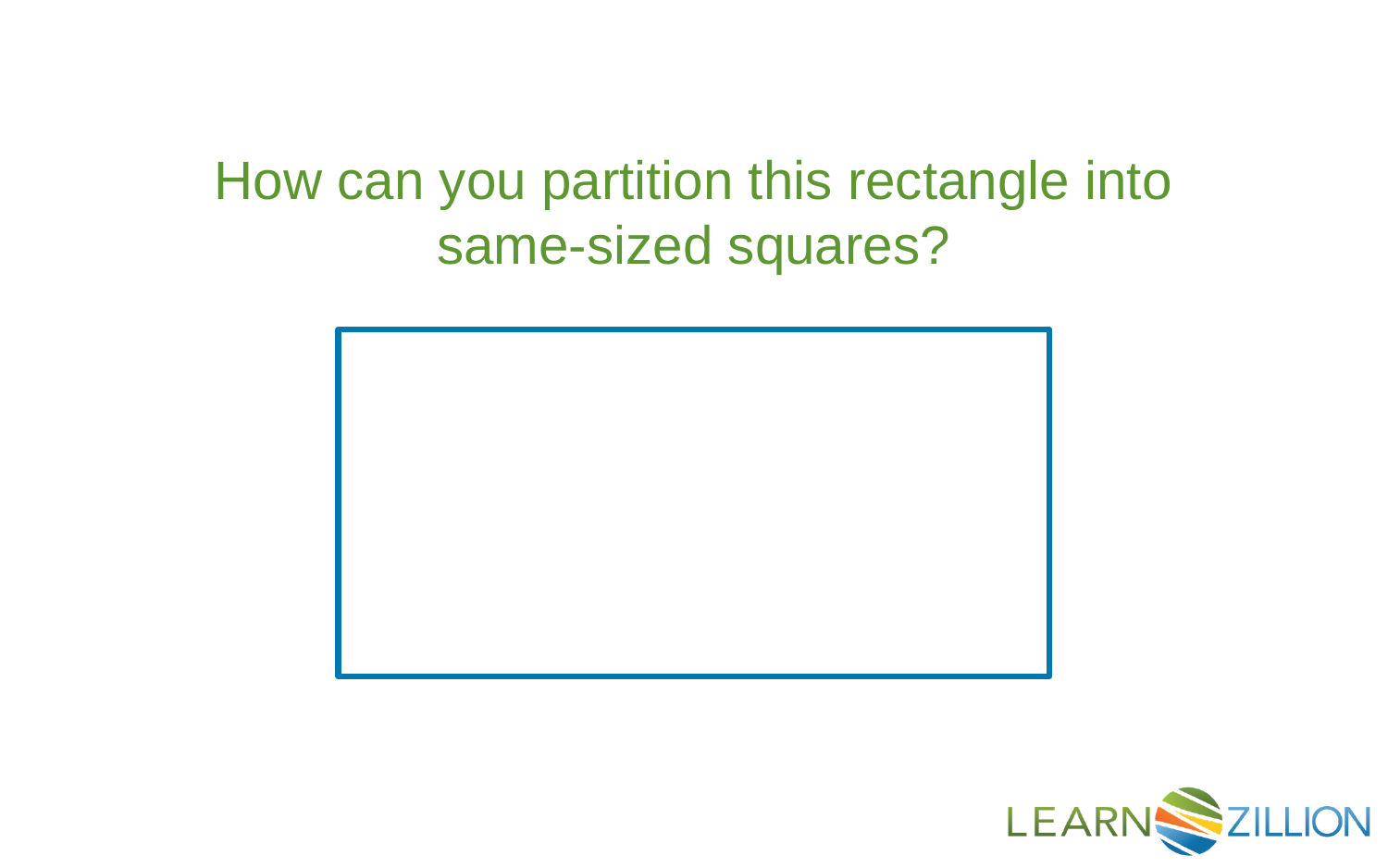

How can you partition this rectangle into same-sized squares?